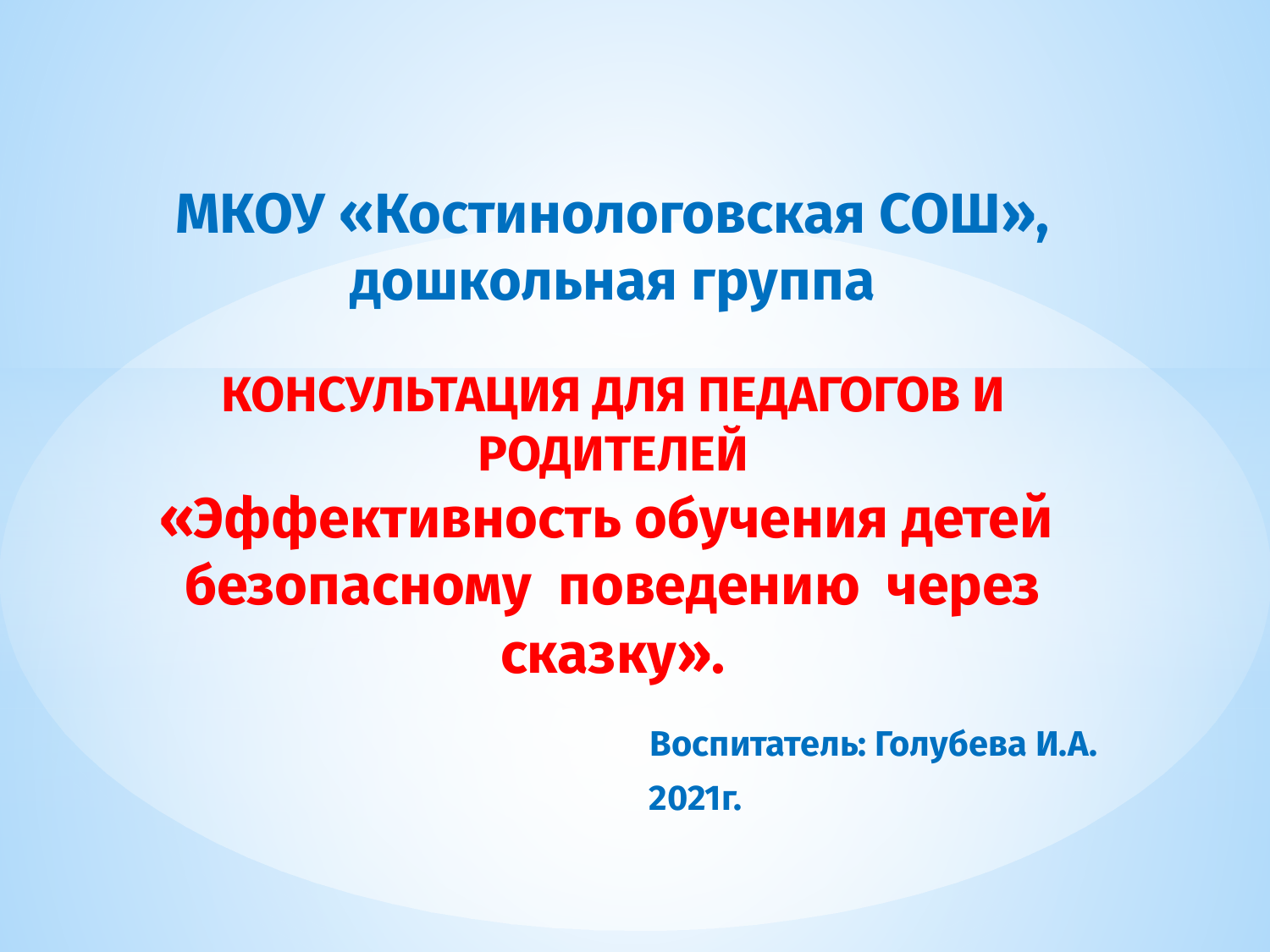

# МКОУ «Костинологовская СОШ», дошкольная группа КОНСУЛЬТАЦИЯ ДЛЯ ПЕДАГОГОВ И РОДИТЕЛЕЙ «Эффективность обучения детей  безопасному  поведению  через сказку».
Воспитатель: Голубева И.А.
2021г.